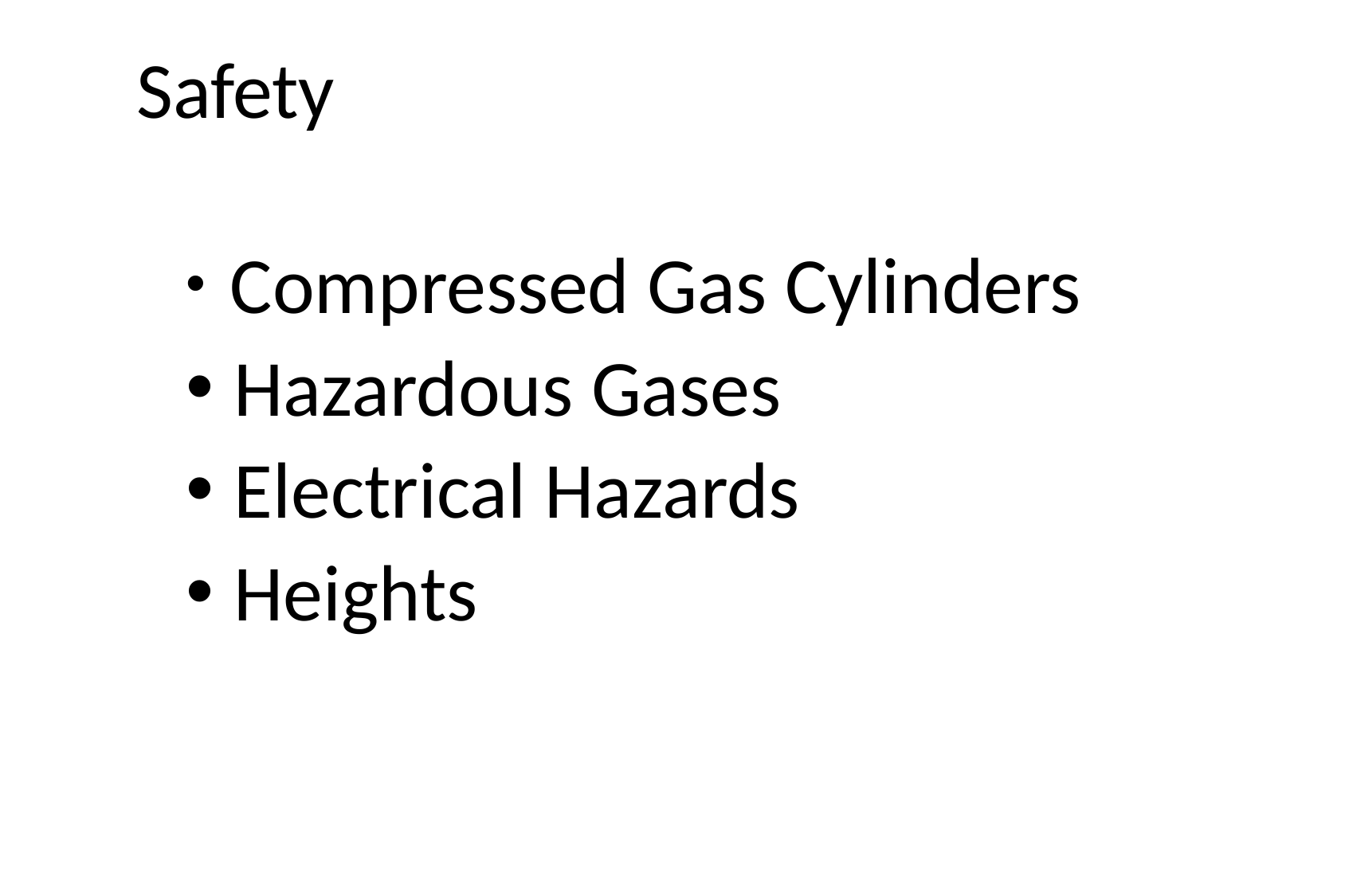

# Safety
 Compressed Gas Cylinders
 Hazardous Gases
 Electrical Hazards
 Heights